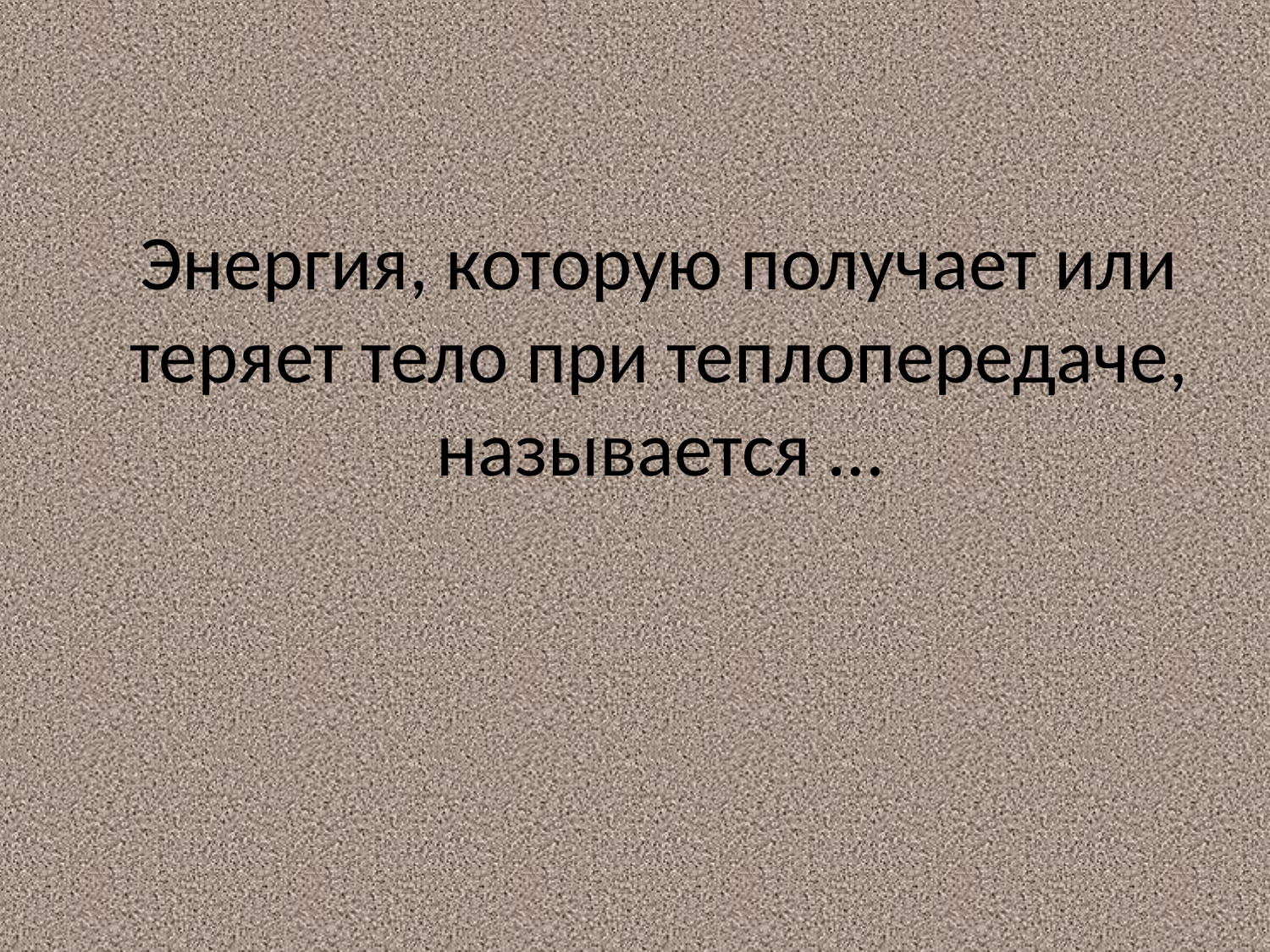

Энергия, которую получает или теряет тело при теплопередаче, называется …